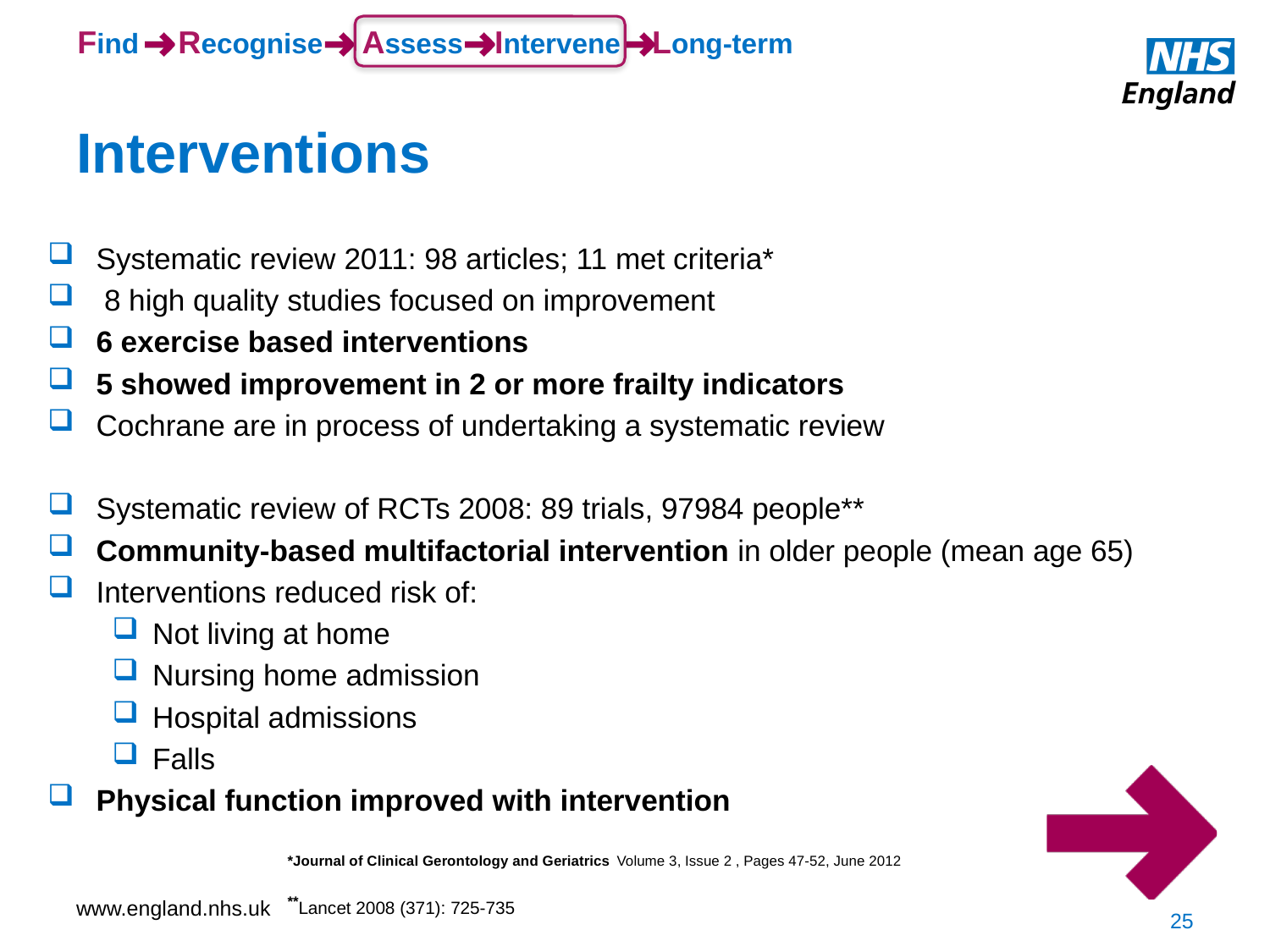

# Interventions
Systematic review 2011: 98 articles; 11 met criteria*
 8 high quality studies focused on improvement
6 exercise based interventions
5 showed improvement in 2 or more frailty indicators
Cochrane are in process of undertaking a systematic review

Systematic review of RCTs 2008: 89 trials, 97984 people**
Community-based multifactorial intervention in older people (mean age 65)
Interventions reduced risk of:
Not living at home
Nursing home admission
Hospital admissions
Falls
Physical function improved with intervention

*Journal of Clinical Gerontology and Geriatrics Volume 3, Issue 2 , Pages 47-52, June 2012
**Lancet 2008 (371): 725-735
25